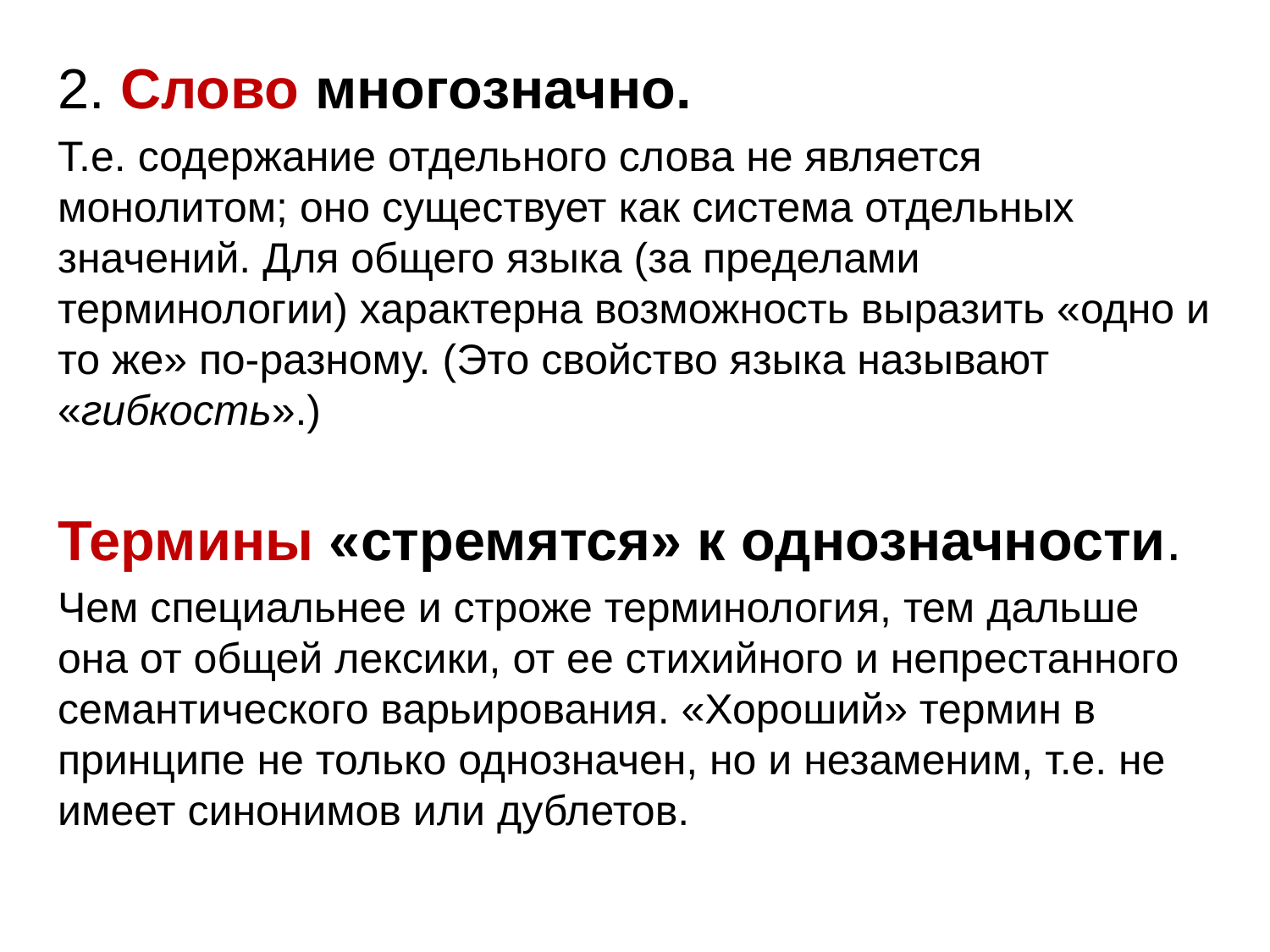

2. Слово многозначно.
Т.е. содержание отдельного слова не является монолитом; оно существует как система отдельных значений. Для общего языка (за пределами терминологии) характерна возможность выразить «одно и то же» по-разному. (Это свойство языка называют «гибкость».)

Термины «стремятся» к однозначности.
Чем специальнее и строже терминология, тем дальше она от общей лексики, от ее стихийного и непрестанного семантического варьирования. «Хороший» термин в принципе не только однозначен, но и незаменим, т.е. не имеет синонимов или дублетов.